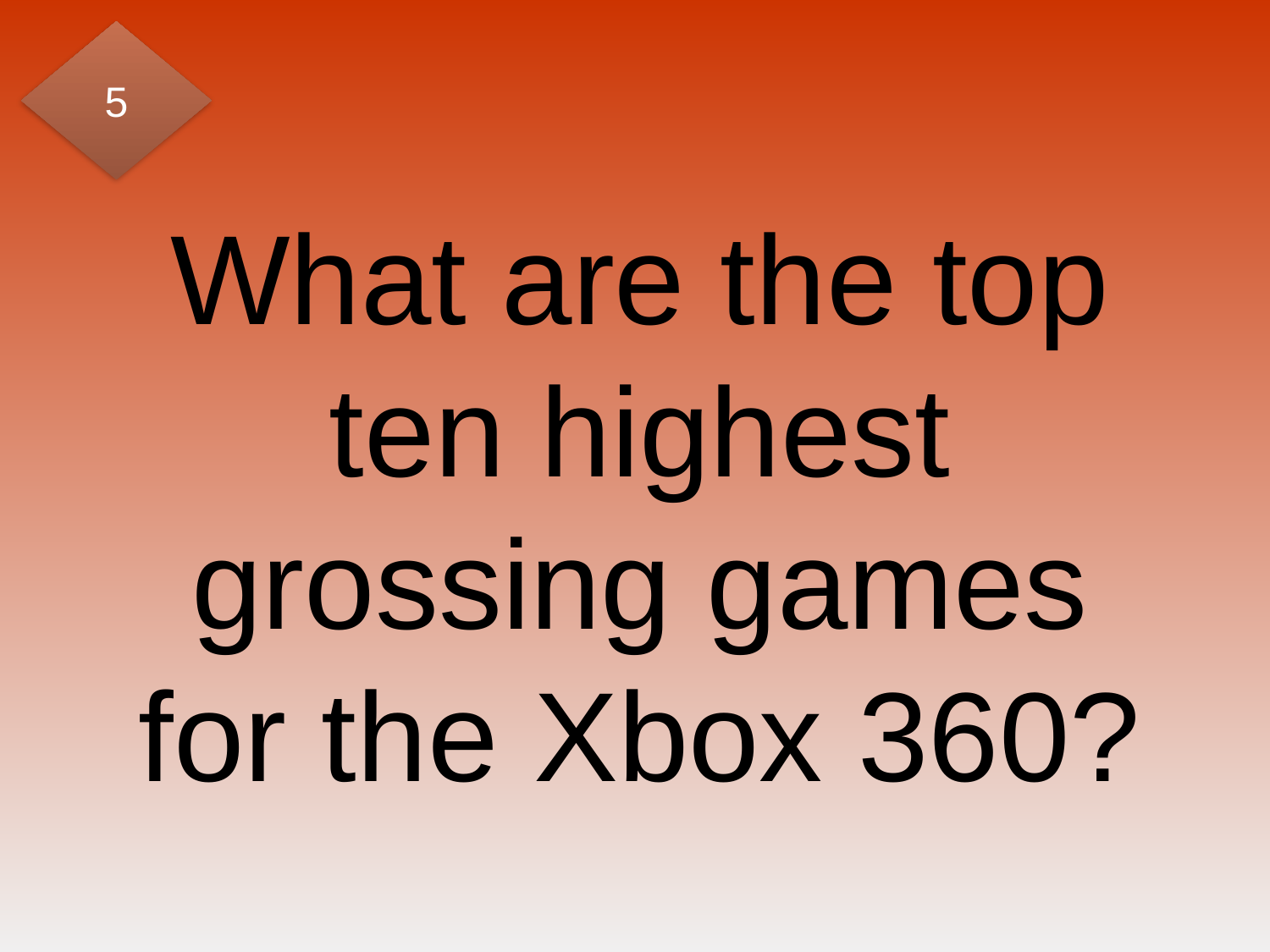

5
# What are the top ten highest grossing games for the Xbox 360?